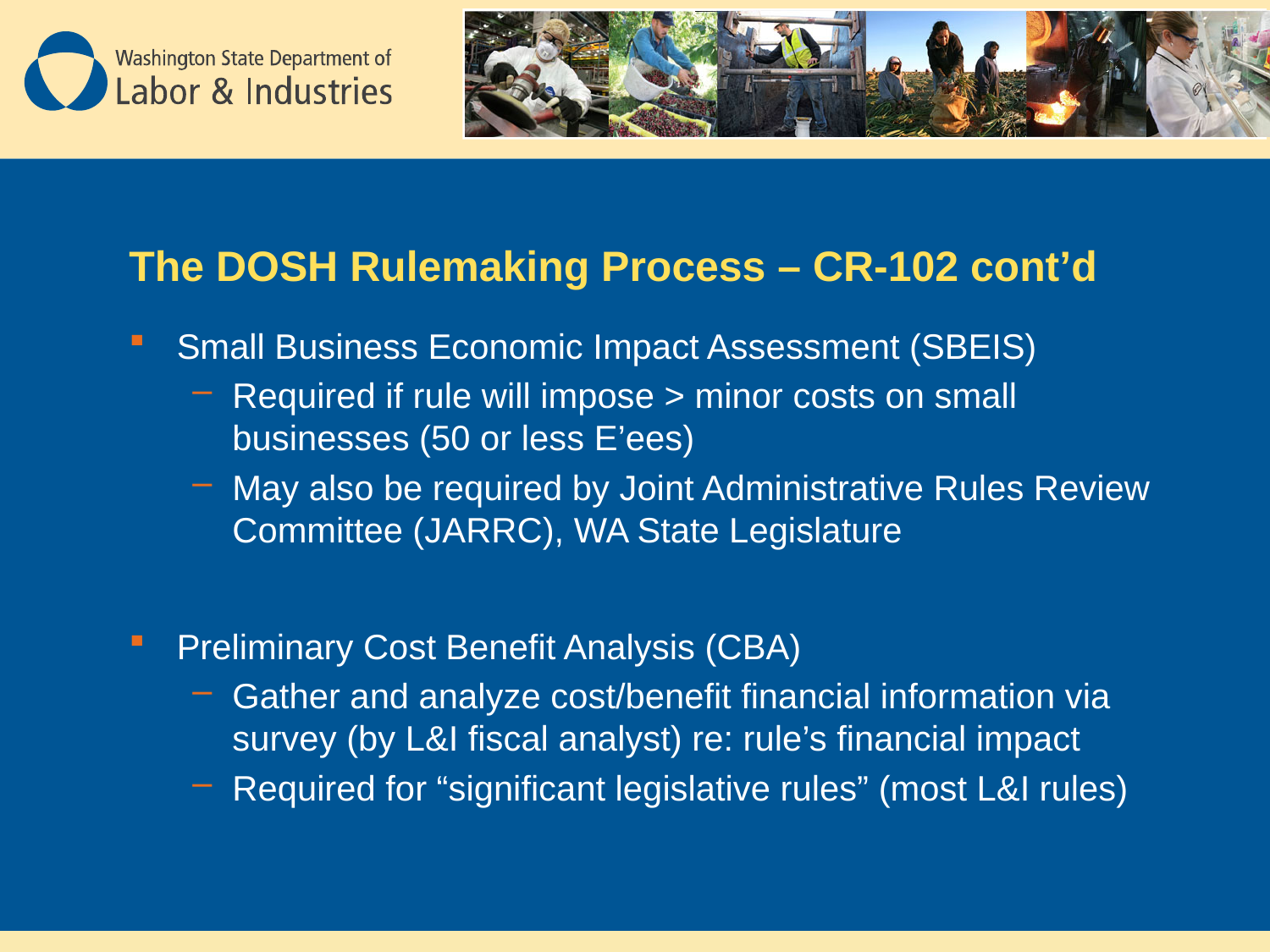

# The DOSH Rulemaking Process – CR-102 cont’d
Small Business Economic Impact Assessment (SBEIS)
Required if rule will impose > minor costs on small businesses (50 or less E’ees)
May also be required by Joint Administrative Rules Review Committee (JARRC), WA State Legislature

Preliminary Cost Benefit Analysis (CBA)
Gather and analyze cost/benefit financial information via survey (by L&I fiscal analyst) re: rule’s financial impact
Required for “significant legislative rules” (most L&I rules)